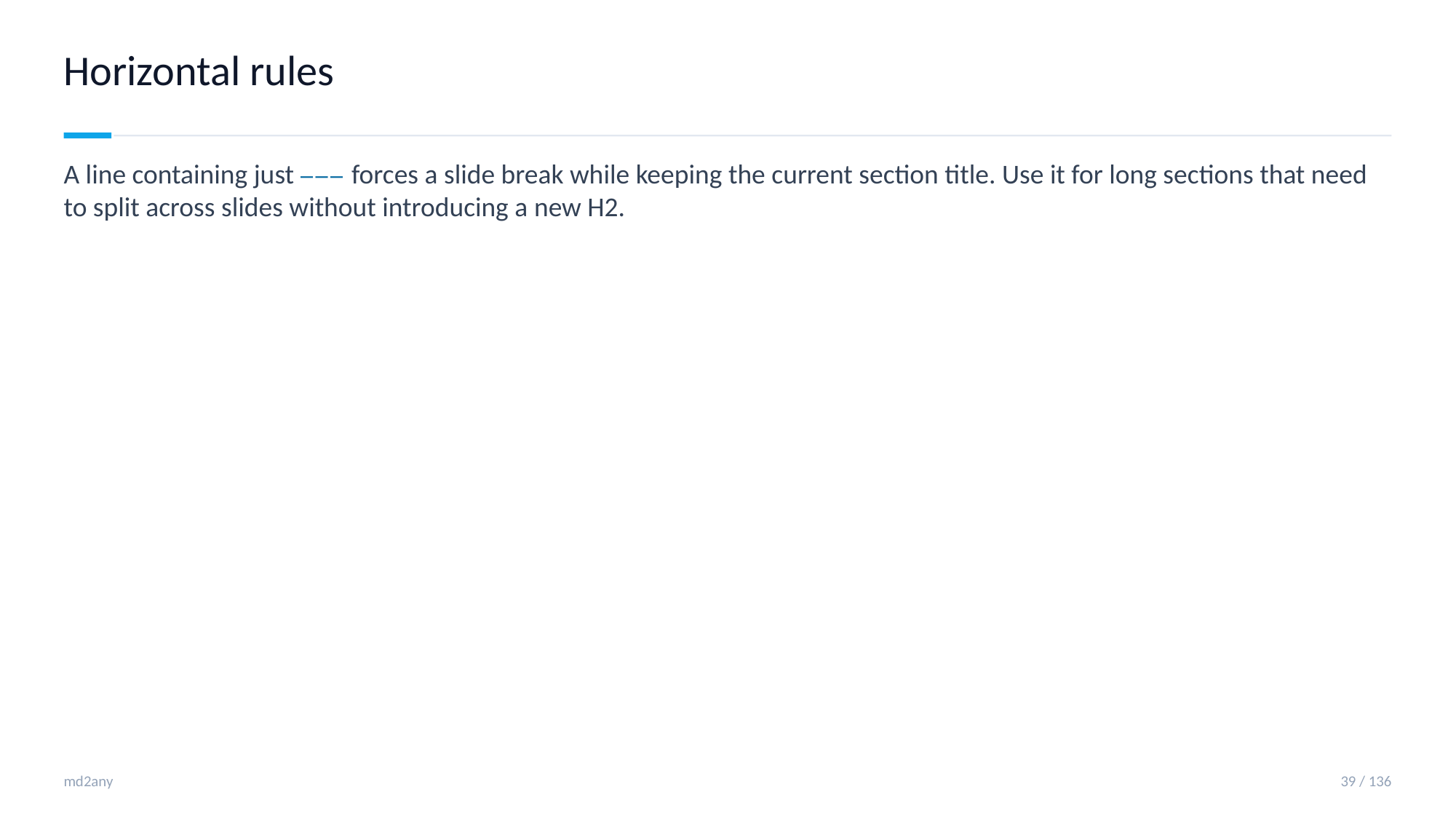

Horizontal rules

A line containing just --- forces a slide break while keeping the current section title. Use it for long sections that need to split across slides without introducing a new H2.
md2any
39 / 136